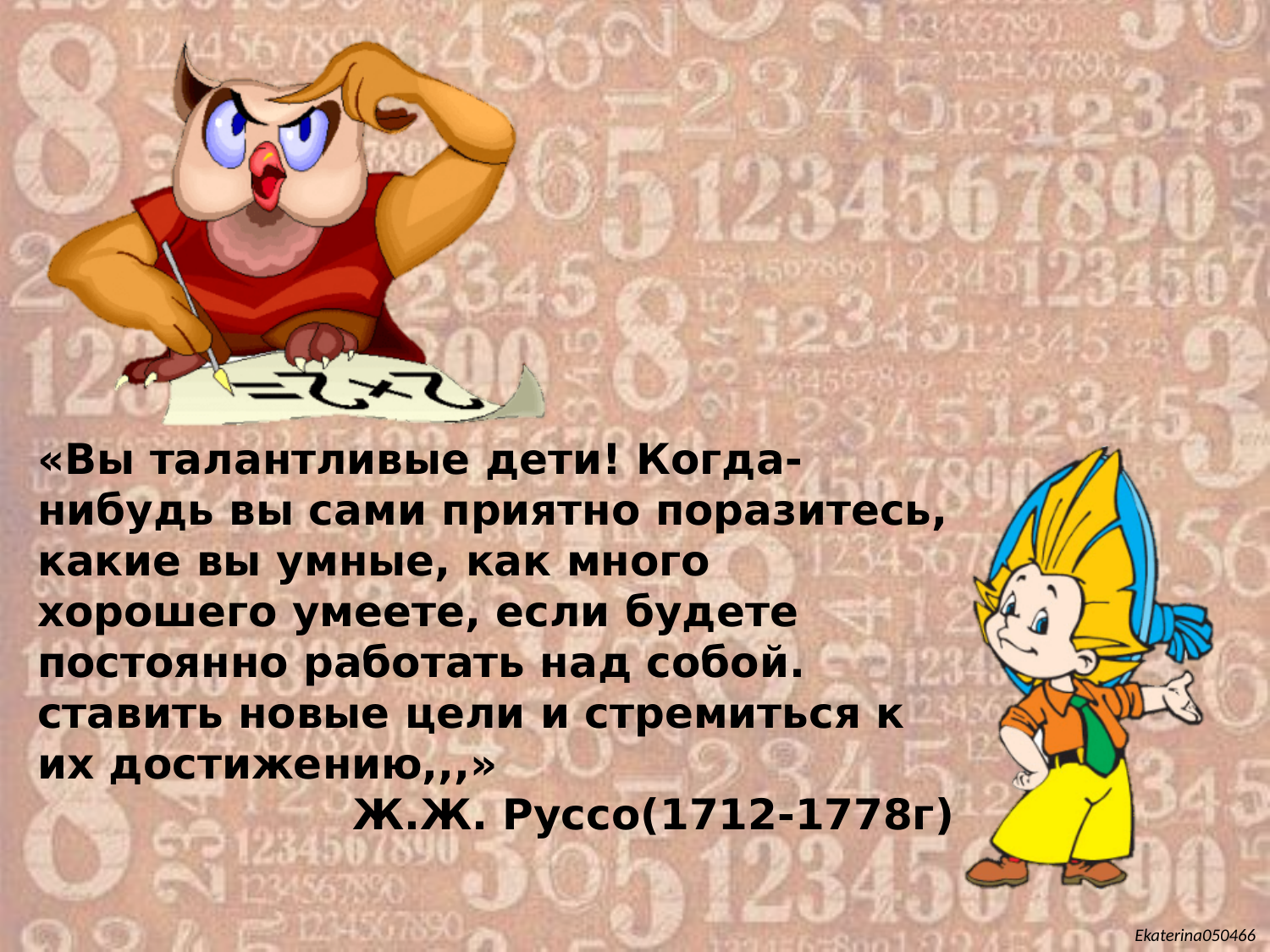

«Вы талантливые дети! Когда-нибудь вы сами приятно поразитесь, какие вы умные, как много хорошего умеете, если будете постоянно работать над собой. ставить новые цели и стремиться к их достижению,,,»
 Ж.Ж. Руссо(1712-1778г)